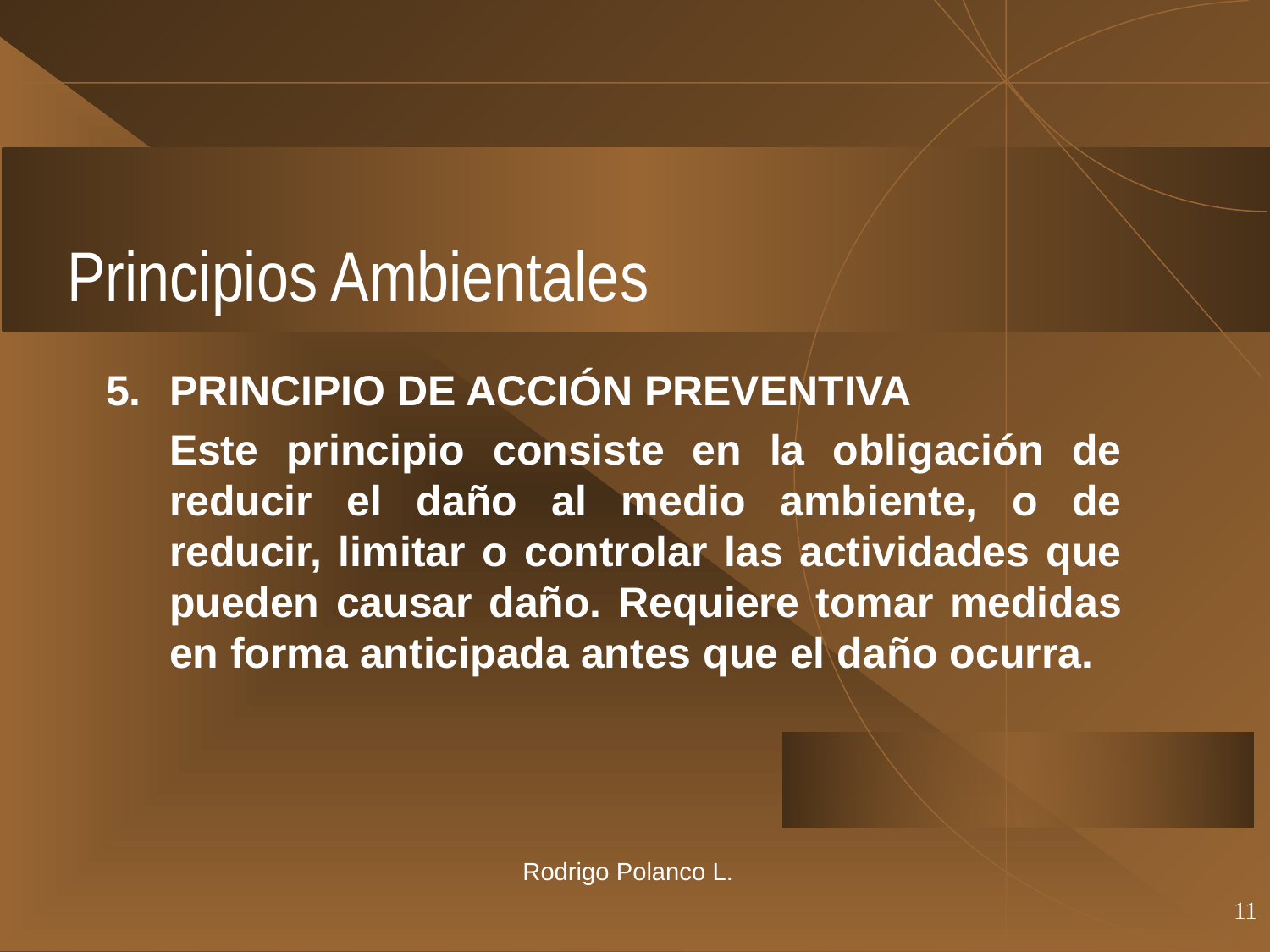

# Principios Ambientales
5.	PRINCIPIO DE ACCIÓN PREVENTIVA
	Este principio consiste en la obligación de reducir el daño al medio ambiente, o de reducir, limitar o controlar las actividades que pueden causar daño. Requiere tomar medidas en forma anticipada antes que el daño ocurra.
Rodrigo Polanco L.
11